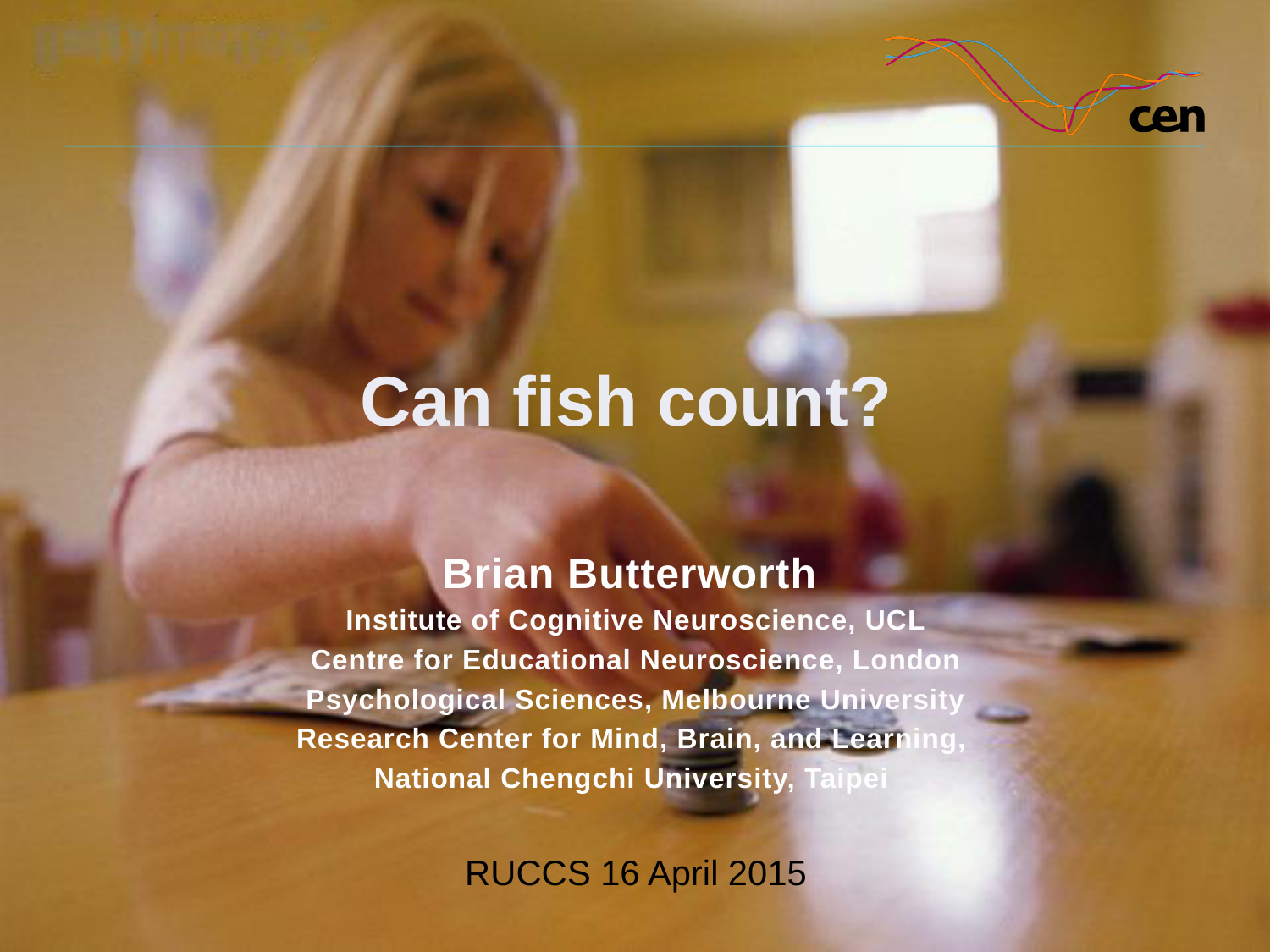

# Can fish count?
Brian Butterworth
Institute of Cognitive Neuroscience, UCL
Centre for Educational Neuroscience, London
Psychological Sciences, Melbourne University
Research Center for Mind, Brain, and Learning,
National Chengchi University, Taipei

RUCCS 16 April 2015